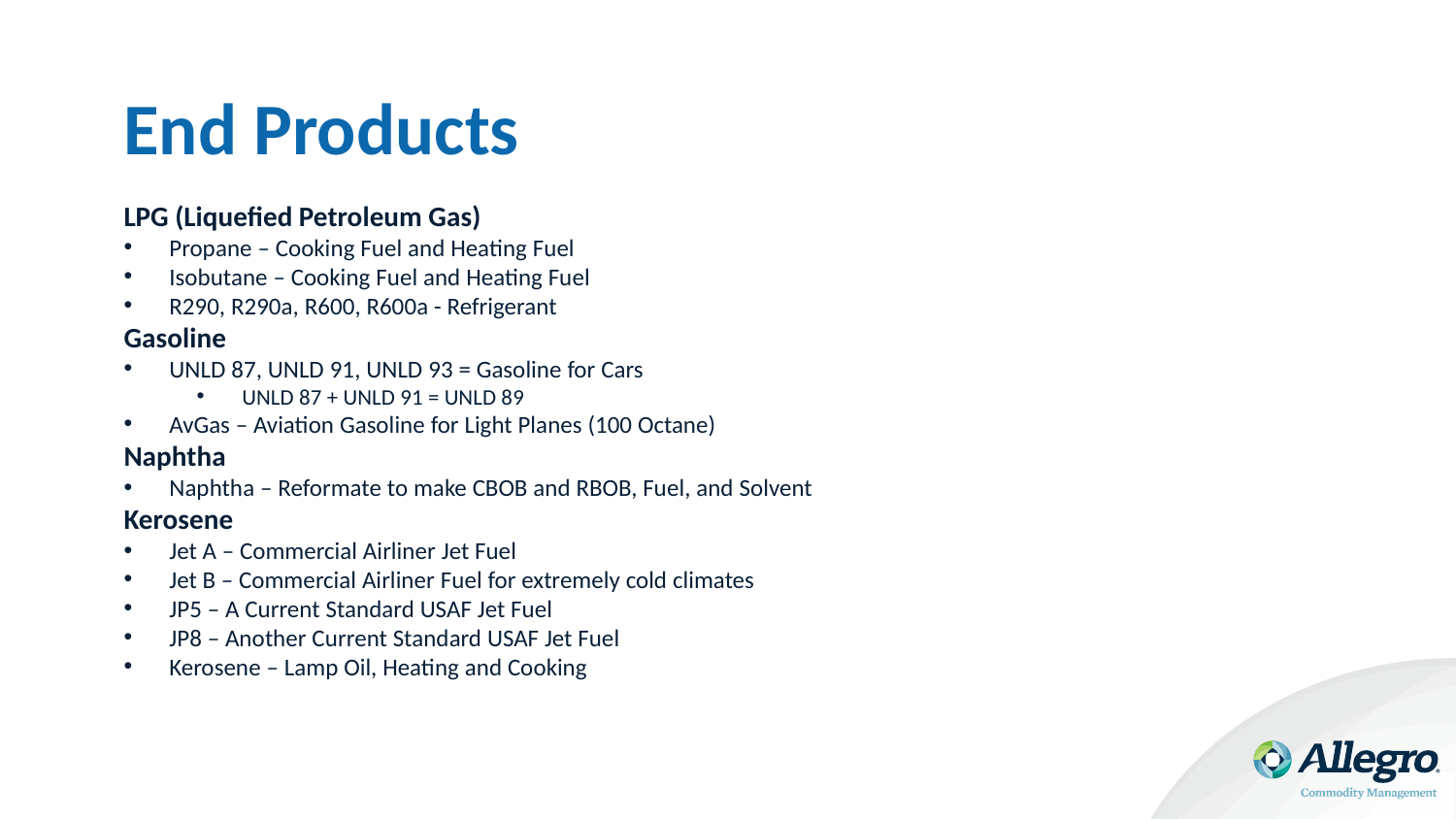

# End Products
LPG (Liquefied Petroleum Gas)
Propane – Cooking Fuel and Heating Fuel
Isobutane – Cooking Fuel and Heating Fuel
R290, R290a, R600, R600a - Refrigerant
Gasoline
UNLD 87, UNLD 91, UNLD 93 = Gasoline for Cars
UNLD 87 + UNLD 91 = UNLD 89
AvGas – Aviation Gasoline for Light Planes (100 Octane)
Naphtha
Naphtha – Reformate to make CBOB and RBOB, Fuel, and Solvent
Kerosene
Jet A – Commercial Airliner Jet Fuel
Jet B – Commercial Airliner Fuel for extremely cold climates
JP5 – A Current Standard USAF Jet Fuel
JP8 – Another Current Standard USAF Jet Fuel
Kerosene – Lamp Oil, Heating and Cooking